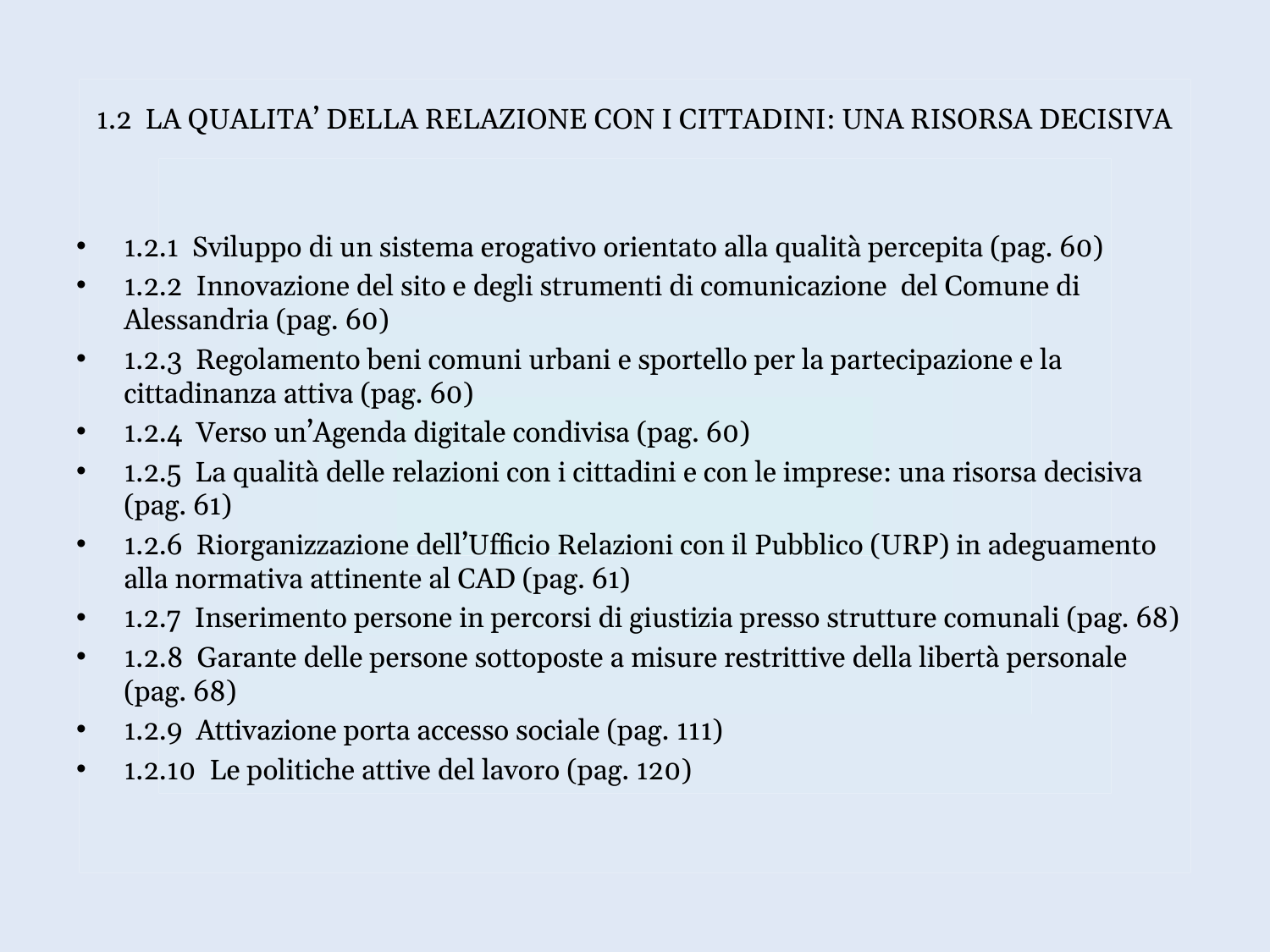

# 1.2  LA QUALITA’ DELLA RELAZIONE CON I CITTADINI: UNA RISORSA DECISIVA
1.2.1  Sviluppo di un sistema erogativo orientato alla qualità percepita (pag. 60)
1.2.2  Innovazione del sito e degli strumenti di comunicazione  del Comune di Alessandria (pag. 60)
1.2.3  Regolamento beni comuni urbani e sportello per la partecipazione e la cittadinanza attiva (pag. 60)
1.2.4  Verso un’Agenda digitale condivisa (pag. 60)
1.2.5  La qualità delle relazioni con i cittadini e con le imprese: una risorsa decisiva (pag. 61)
1.2.6  Riorganizzazione dell’Ufficio Relazioni con il Pubblico (URP) in adeguamento alla normativa attinente al CAD (pag. 61)
1.2.7  Inserimento persone in percorsi di giustizia presso strutture comunali (pag. 68)
1.2.8  Garante delle persone sottoposte a misure restrittive della libertà personale (pag. 68)
1.2.9  Attivazione porta accesso sociale (pag. 111)
1.2.10  Le politiche attive del lavoro (pag. 120)